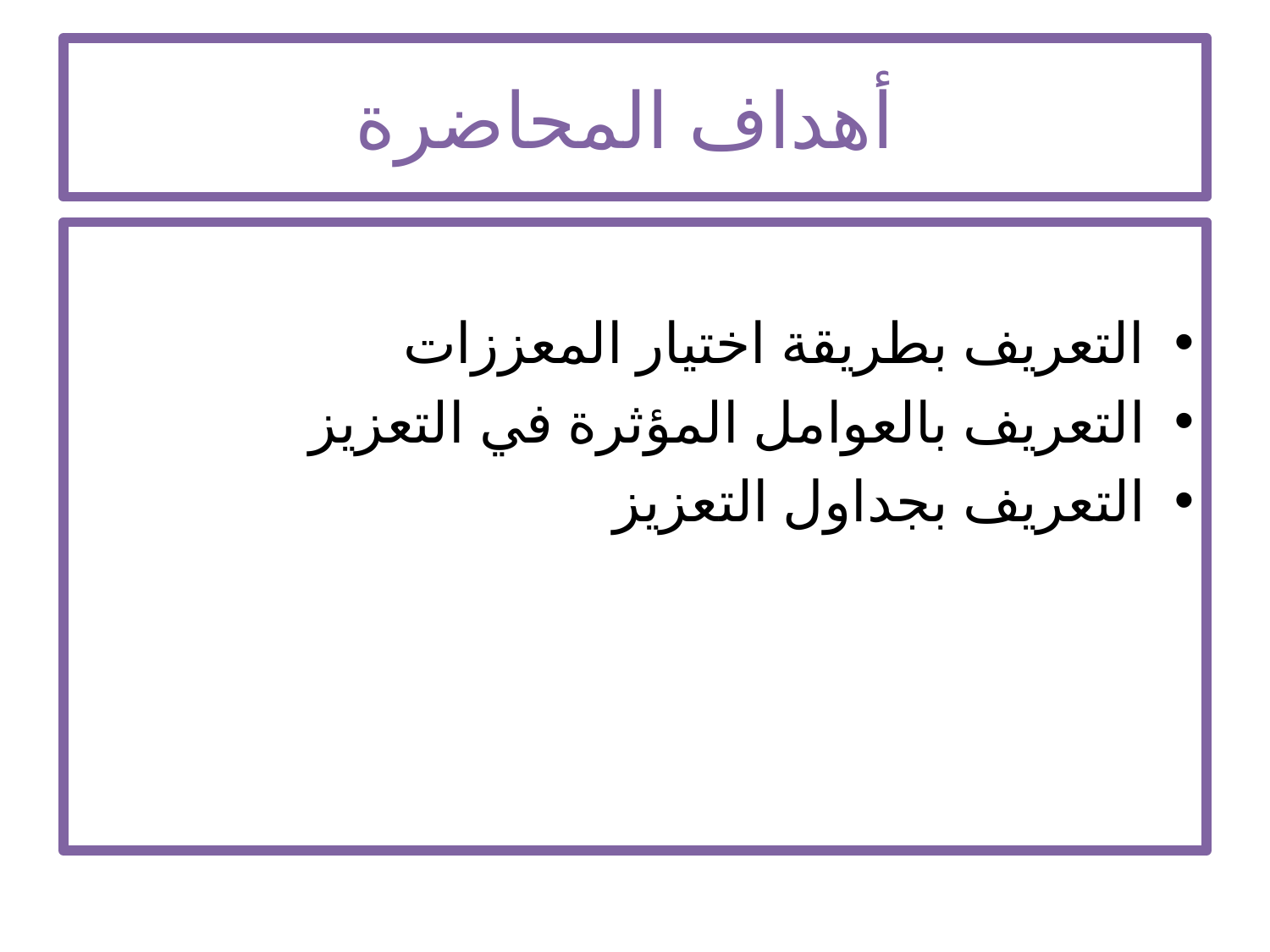

# أهداف المحاضرة

التعريف بطريقة اختيار المعززات
التعريف بالعوامل المؤثرة في التعزيز
التعريف بجداول التعزيز